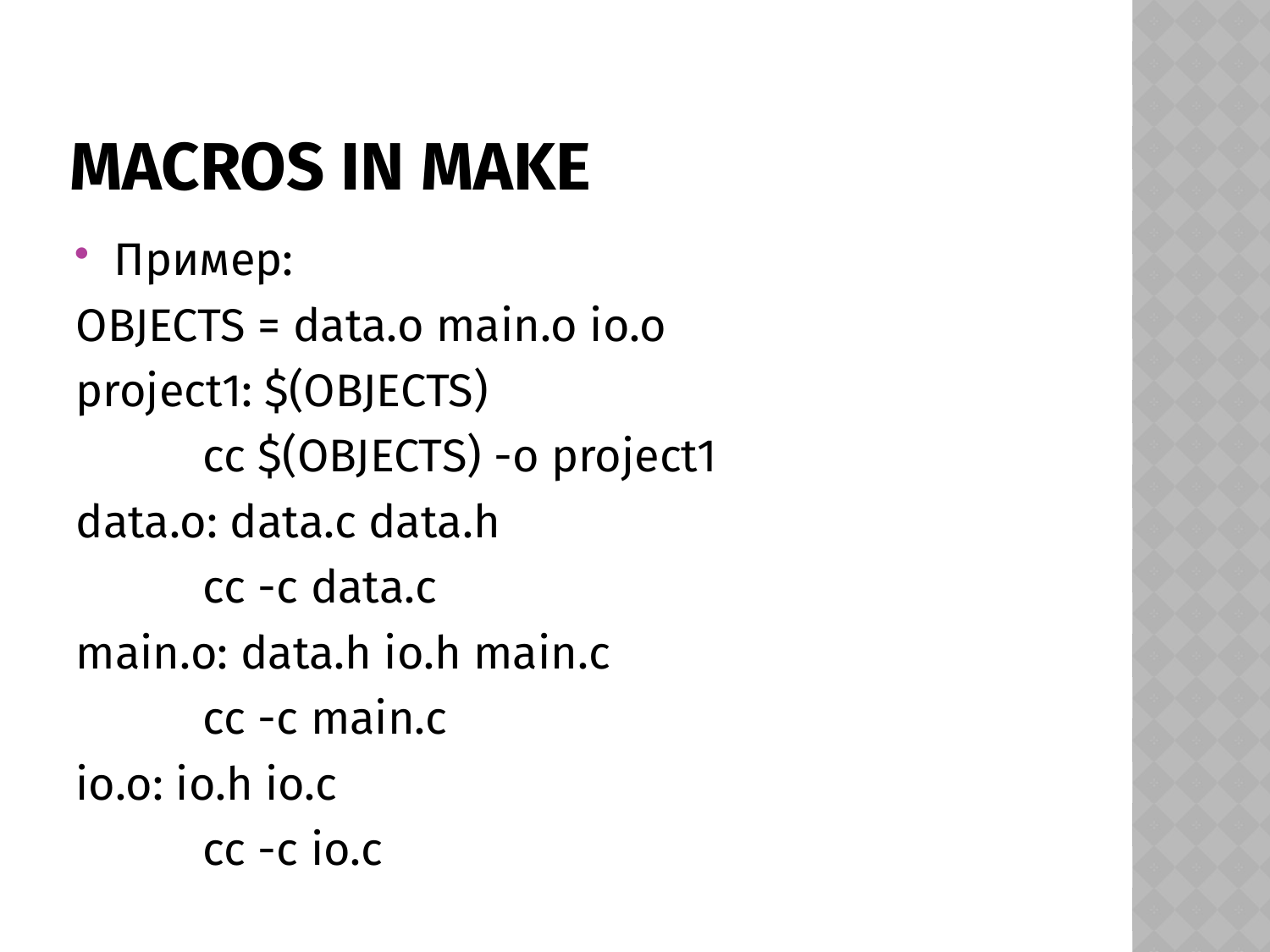

# Macros in make
Пример:
OBJECTS = data.o main.o io.o
project1: $(OBJECTS)
	cc $(OBJECTS) -o project1
data.o: data.c data.h
	cc -c data.c
main.o: data.h io.h main.c
	cc -c main.c
io.o: io.h io.c
	cc -c io.c